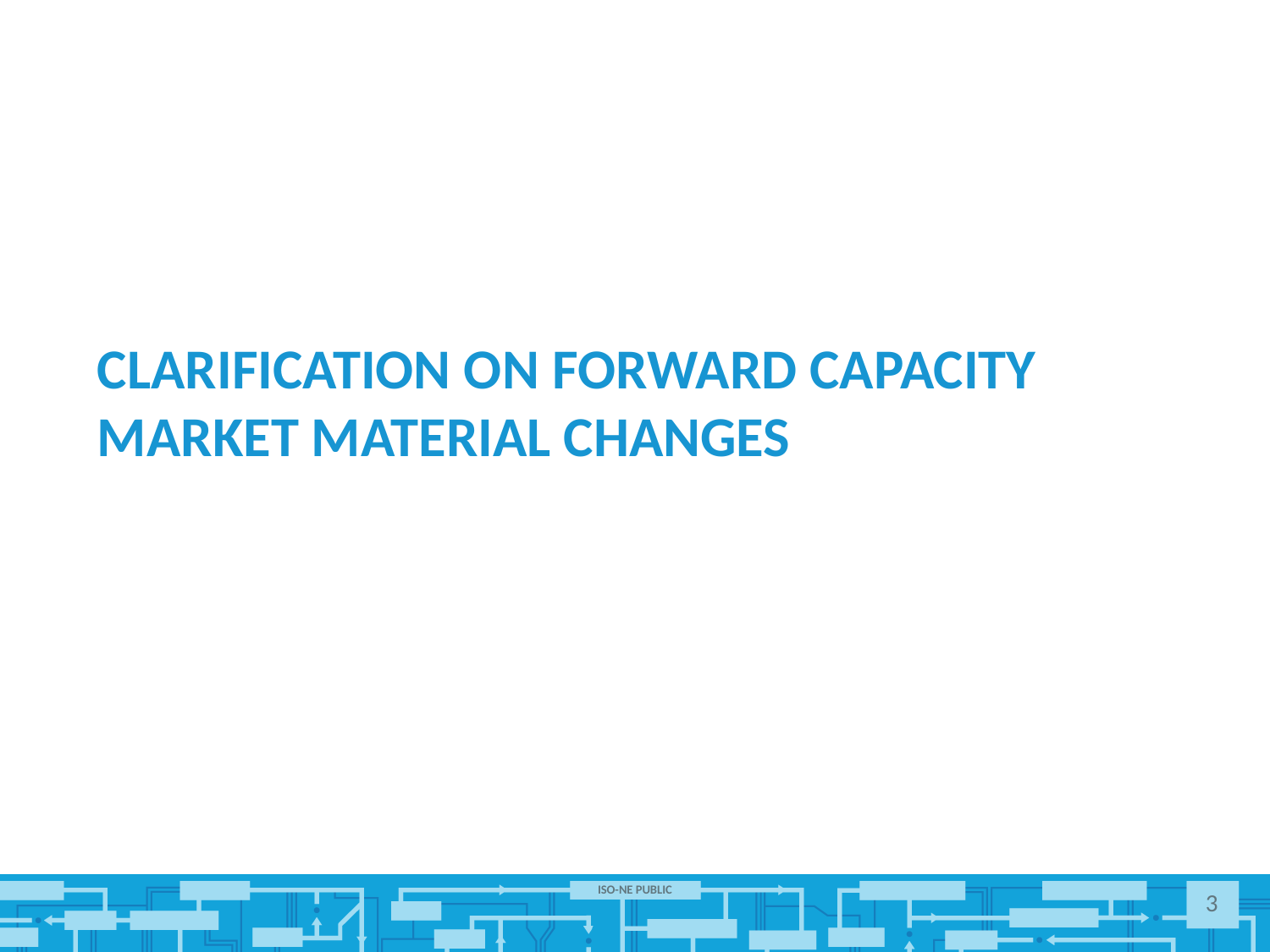

# Clarification on Forward Capacity Market Material Changes

3